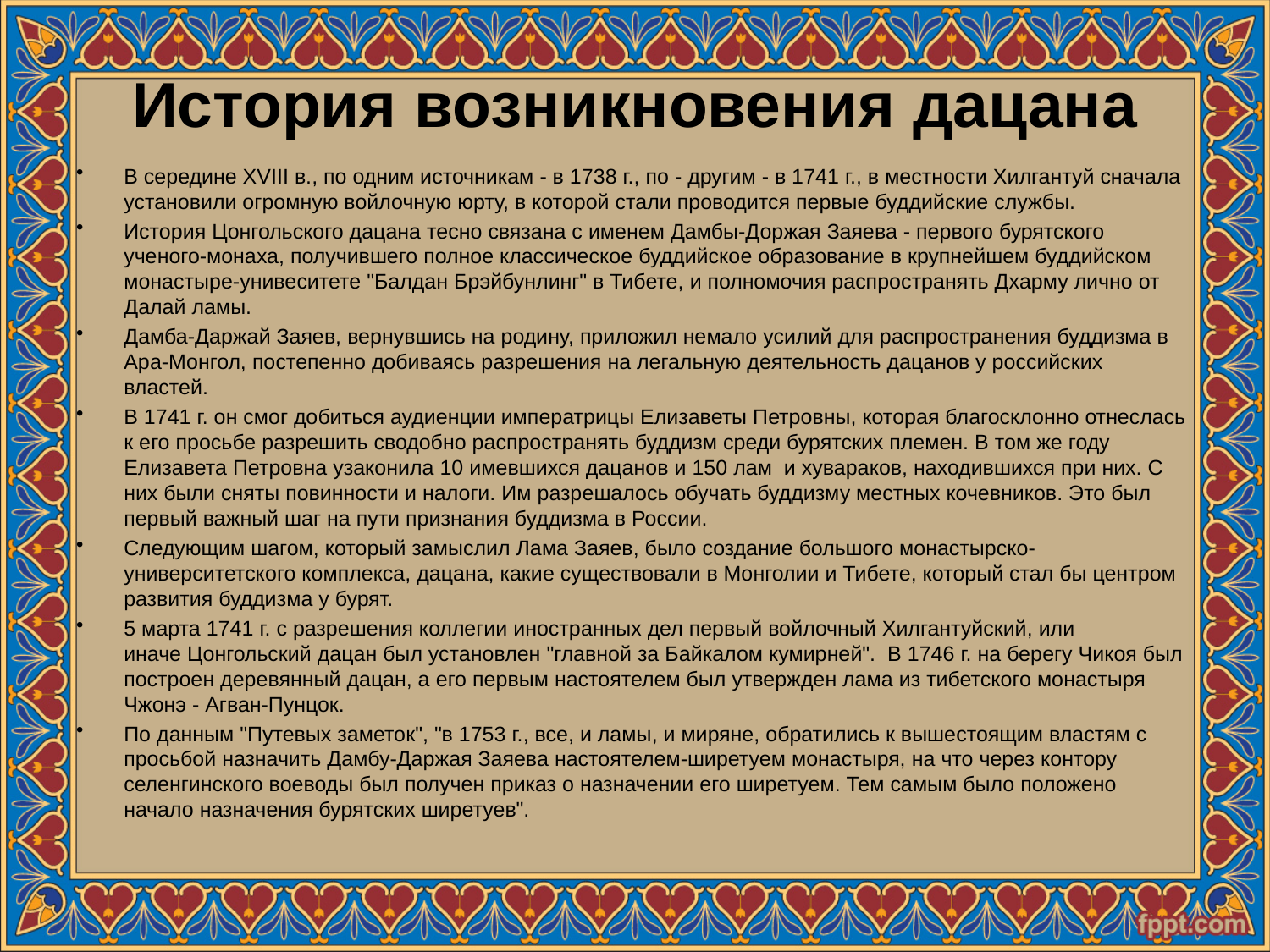

# История возникновения дацана
В середине XVIII в., по одним источникам - в 1738 г., по - другим - в 1741 г., в местности Хилгантуй сначала установили огромную войлочную юрту, в которой стали проводится первые буддийские службы.
История Цонгольского дацана тесно связана с именем Дамбы-Доржая Заяева - первого бурятского ученого-монаха, получившего полное классическое буддийское образование в крупнейшем буддийском монастыре-унивеситете "Балдан Брэйбунлинг" в Тибете, и полномочия распространять Дхарму лично от Далай ламы.
Дамба-Даржай Заяев, вернувшись на родину, приложил немало усилий для распространения буддизма в Ара-Монгол, постепенно добиваясь разрешения на легальную деятельность дацанов у российских властей.
В 1741 г. он смог добиться аудиенции императрицы Елизаветы Петровны, которая благосклонно отнеслась к его просьбе разрешить сводобно распространять буддизм среди бурятских племен. В том же году Елизавета Петровна узаконила 10 имевшихся дацанов и 150 лам  и хувараков, находившихся при них. С них были сняты повинности и налоги. Им разрешалось обучать буддизму местных кочевников. Это был первый важный шаг на пути признания буддизма в России.
Следующим шагом, который замыслил Лама Заяев, было создание большого монастырско-университетского комплекса, дацана, какие существовали в Монголии и Тибете, который стал бы центром развития буддизма у бурят.
5 марта 1741 г. с разрешения коллегии иностранных дел первый войлочный Хилгантуйский, или иначе Цонгольский дацан был установлен "главной за Байкалом кумирней".  В 1746 г. на берегу Чикоя был построен деревянный дацан, а его первым настоятелем был утвержден лама из тибетского монастыря Чжонэ - Агван-Пунцок.
По данным "Путевых заметок", "в 1753 г., все, и ламы, и миряне, обратились к вышестоящим властям с просьбой назначить Дамбу-Даржая Заяева настоятелем-ширетуем монастыря, на что через контору селенгинского воеводы был получен приказ о назначении его ширетуем. Тем самым было положено начало назначения бурятских ширетуев".